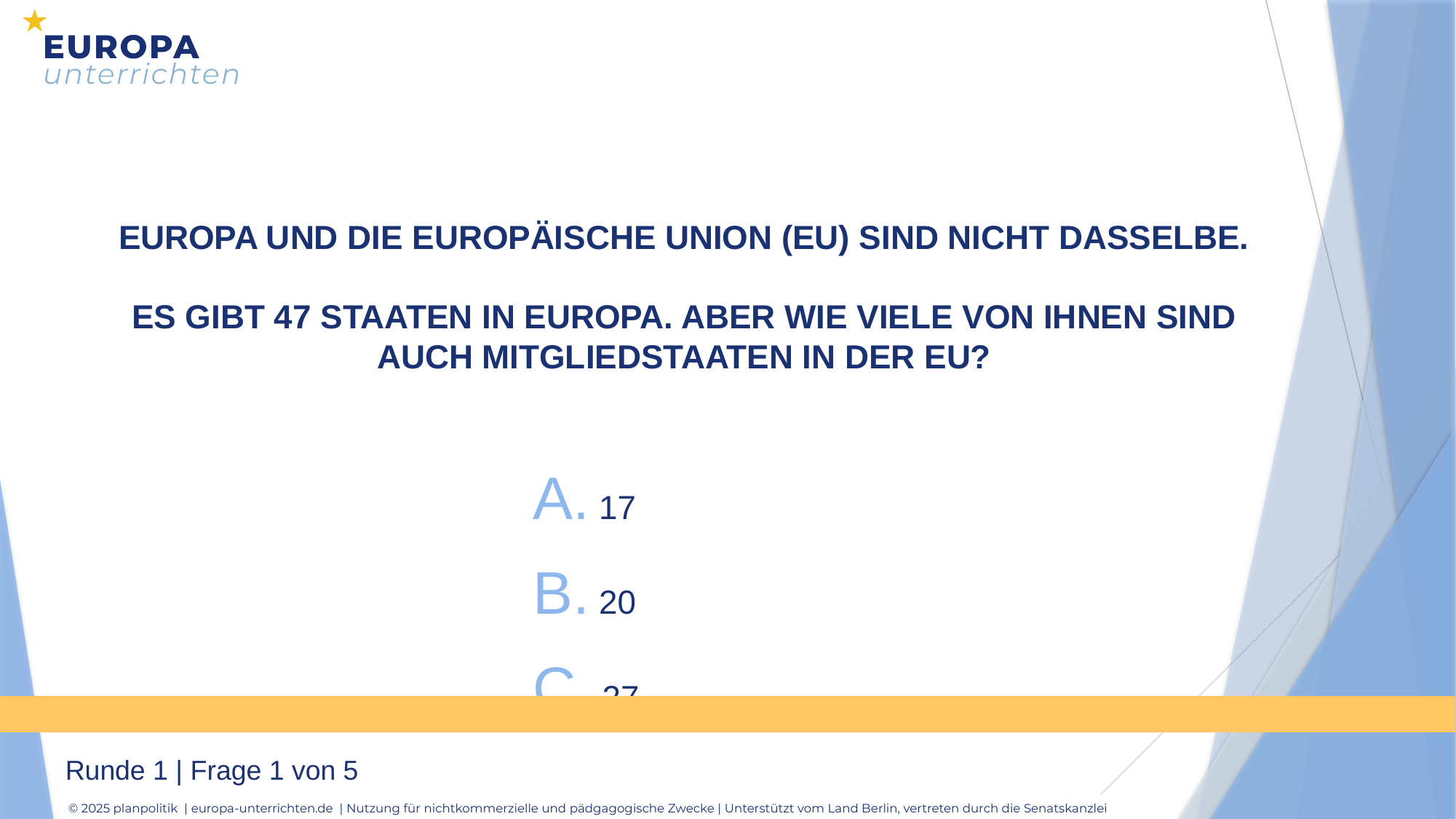

EUROPA UND DIE EUROPÄISCHE UNION (EU) SIND NICHT DASSELBE.
ES GIBT 47 STAATEN IN EUROPA. ABER WIE VIELE VON IHNEN SIND AUCH MITGLIEDSTAATEN IN DER EU?

 17
 20
 27

Runde 1 | Frage 1 von 5